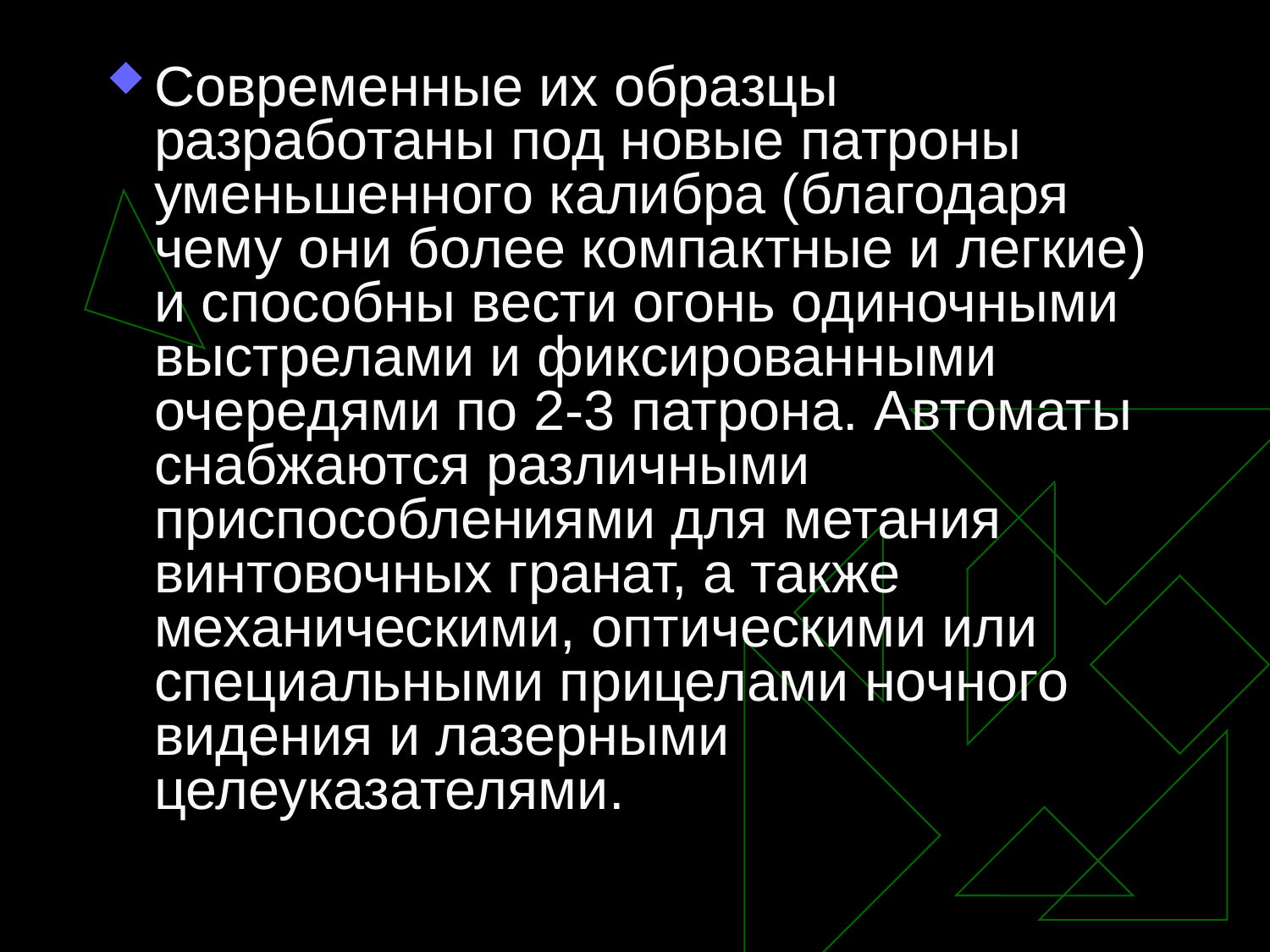

Современные их образцы разработаны под новые патроны уменьшенного калибра (благодаря чему они более компактные и легкие) и способны вести огонь одиночными выстрелами и фиксированными очередями по 2-3 патрона. Автоматы снабжаются различными приспособлениями для метания винтовочных гранат, а также механическими, оптическими или специальными прицелами ночного видения и лазерными целеуказателями.